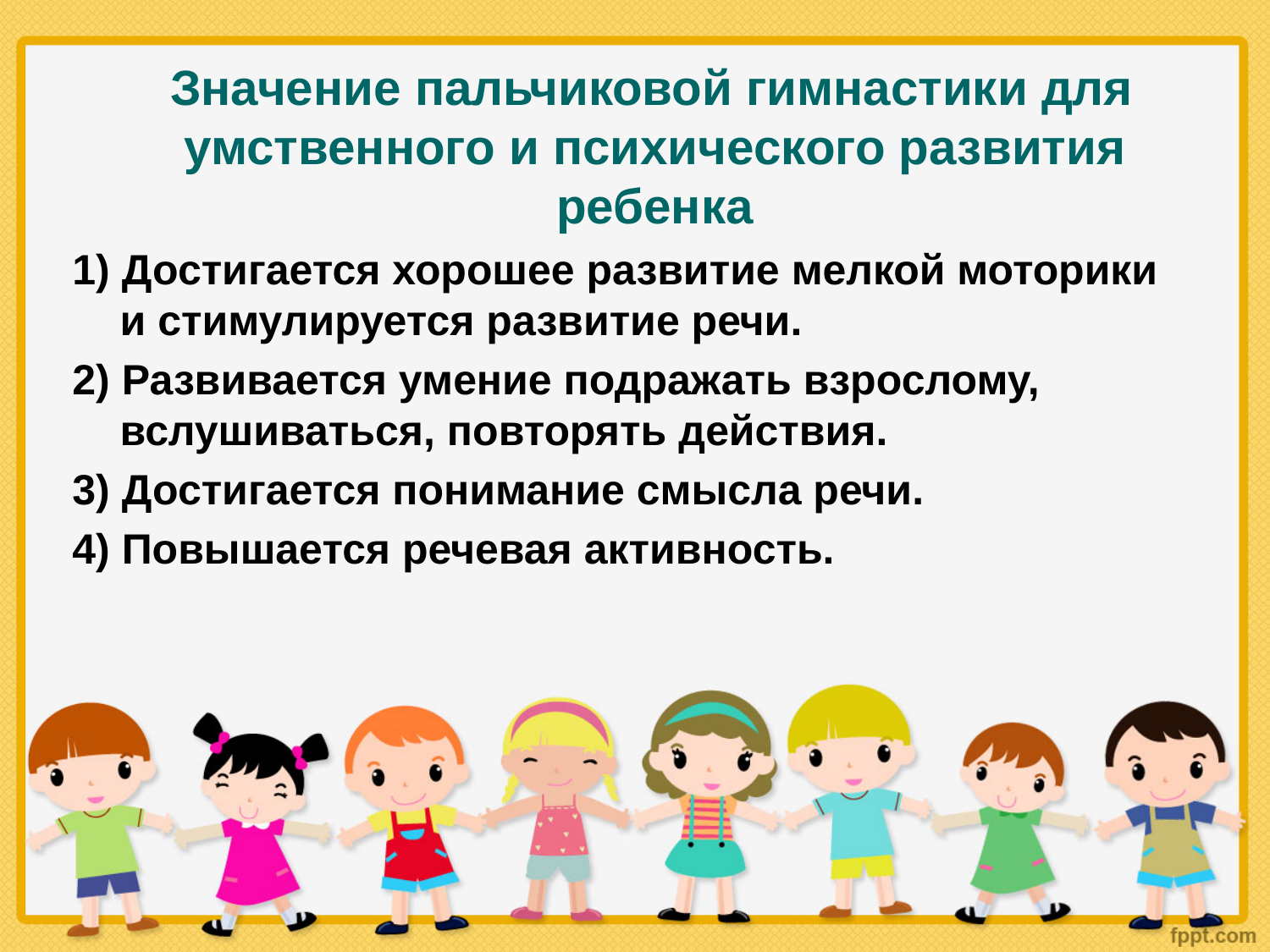

Значение пальчиковой гимнастики для умственного и психического развития ребенка
1) Достигается хорошее развитие мелкой моторики и стимулируется развитие речи.
2) Развивается умение подражать взрослому, вслушиваться, повторять действия.
3) Достигается понимание смысла речи.
4) Повышается речевая активность.